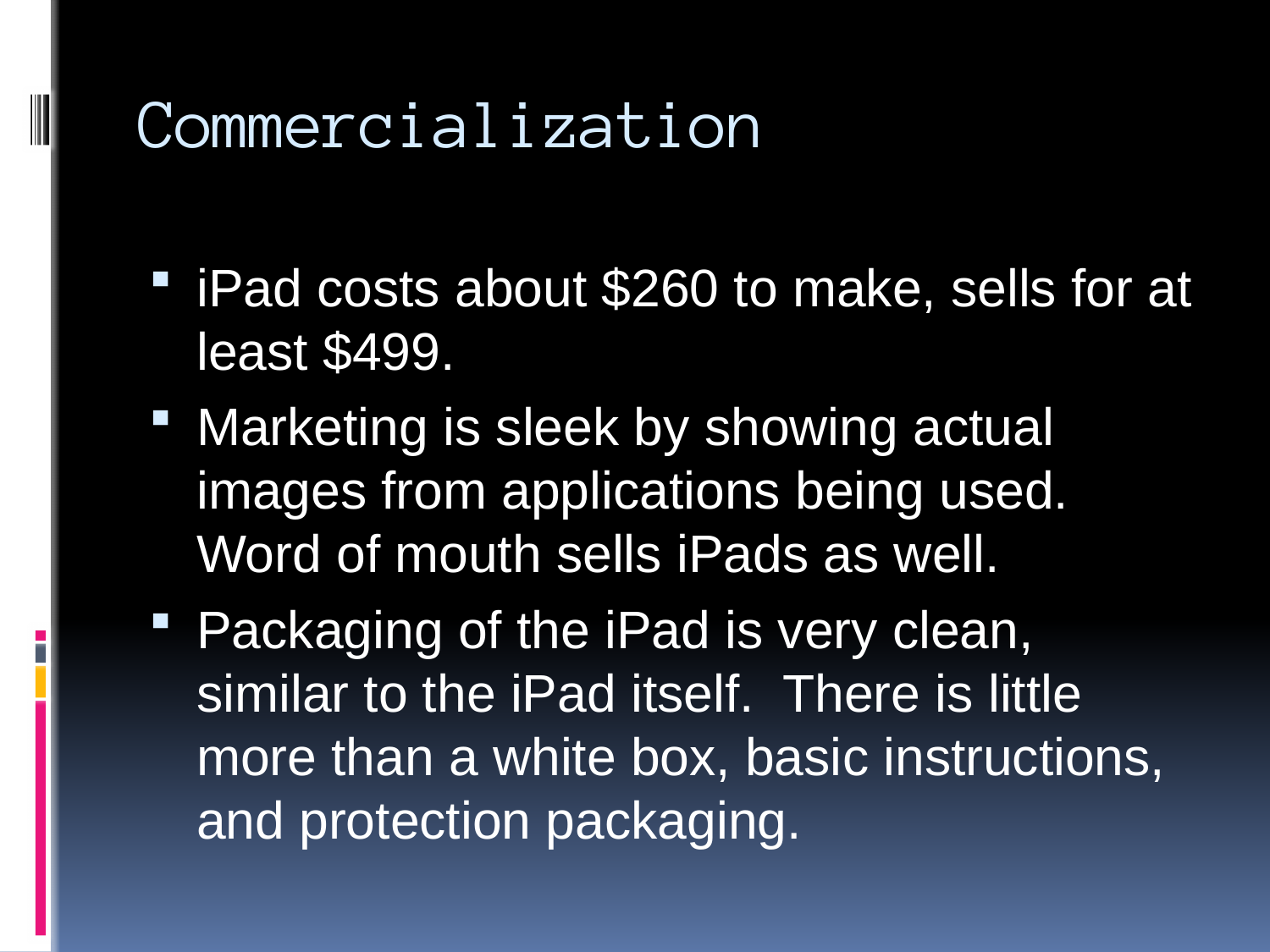

# Commercialization
iPad costs about $260 to make, sells for at least $499.
Marketing is sleek by showing actual images from applications being used.  Word of mouth sells iPads as well.
Packaging of the iPad is very clean, similar to the iPad itself.  There is little more than a white box, basic instructions, and protection packaging.